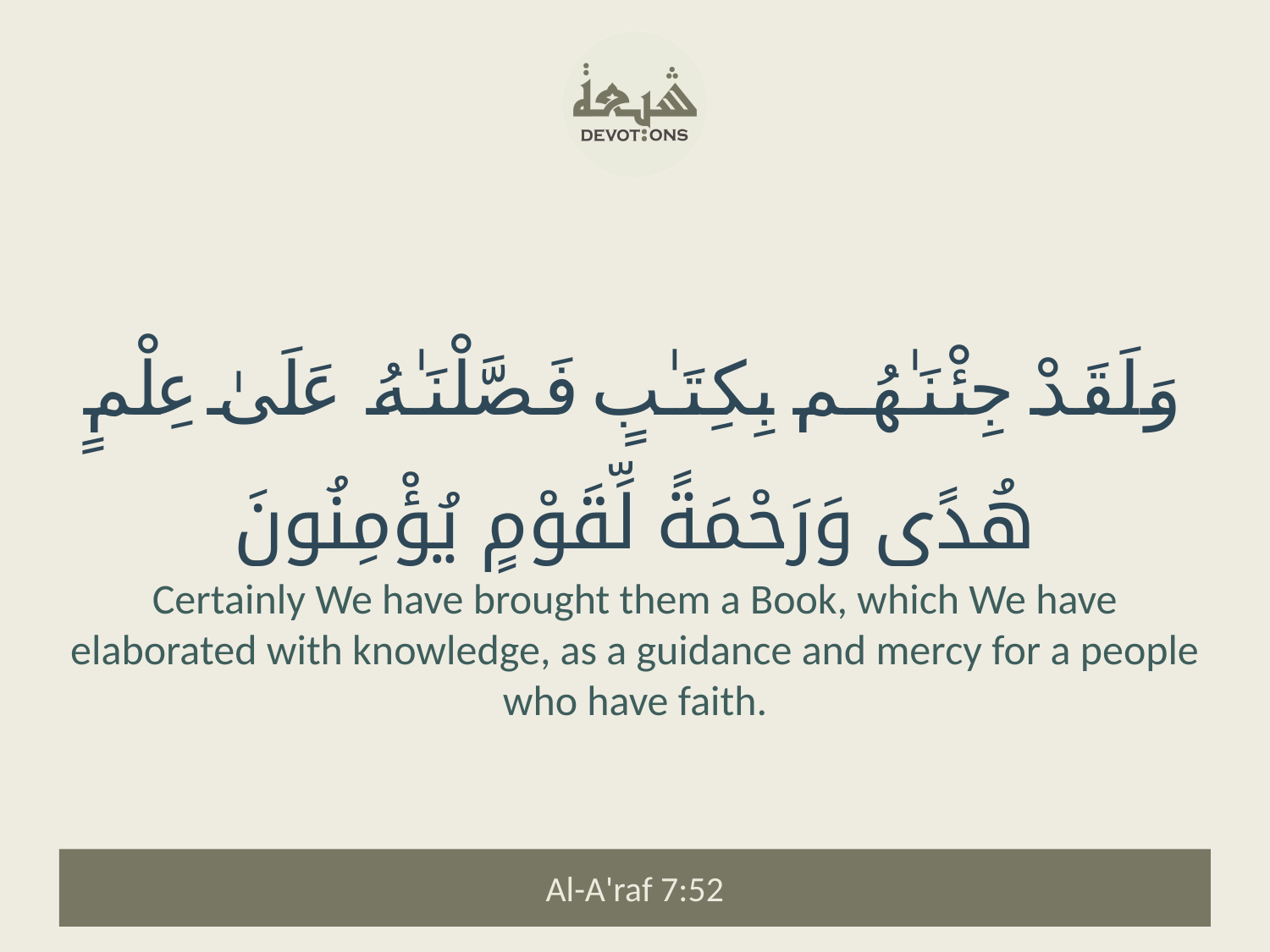

وَلَقَدْ جِئْنَـٰهُم بِكِتَـٰبٍ فَصَّلْنَـٰهُ عَلَىٰ عِلْمٍ هُدًى وَرَحْمَةً لِّقَوْمٍ يُؤْمِنُونَ
Certainly We have brought them a Book, which We have elaborated with knowledge, as a guidance and mercy for a people who have faith.
Al-A'raf 7:52